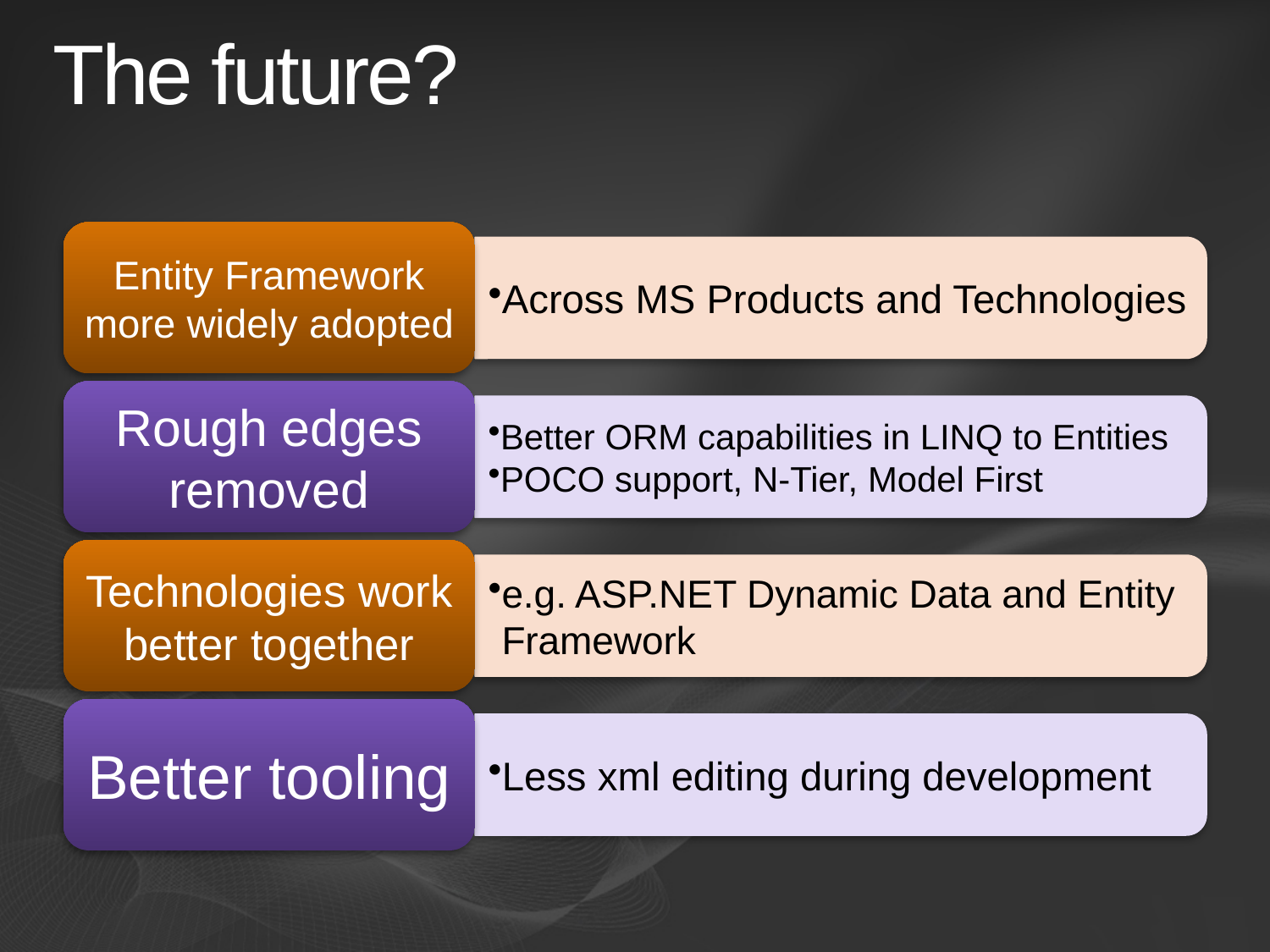

# The future?
Rough edges removed
Better tooling
Across MS Products and Technologies
Better ORM capabilities in LINQ to Entities
POCO support, N-Tier, Model First
Less xml editing during development
e.g. ASP.NET Dynamic Data and Entity Framework